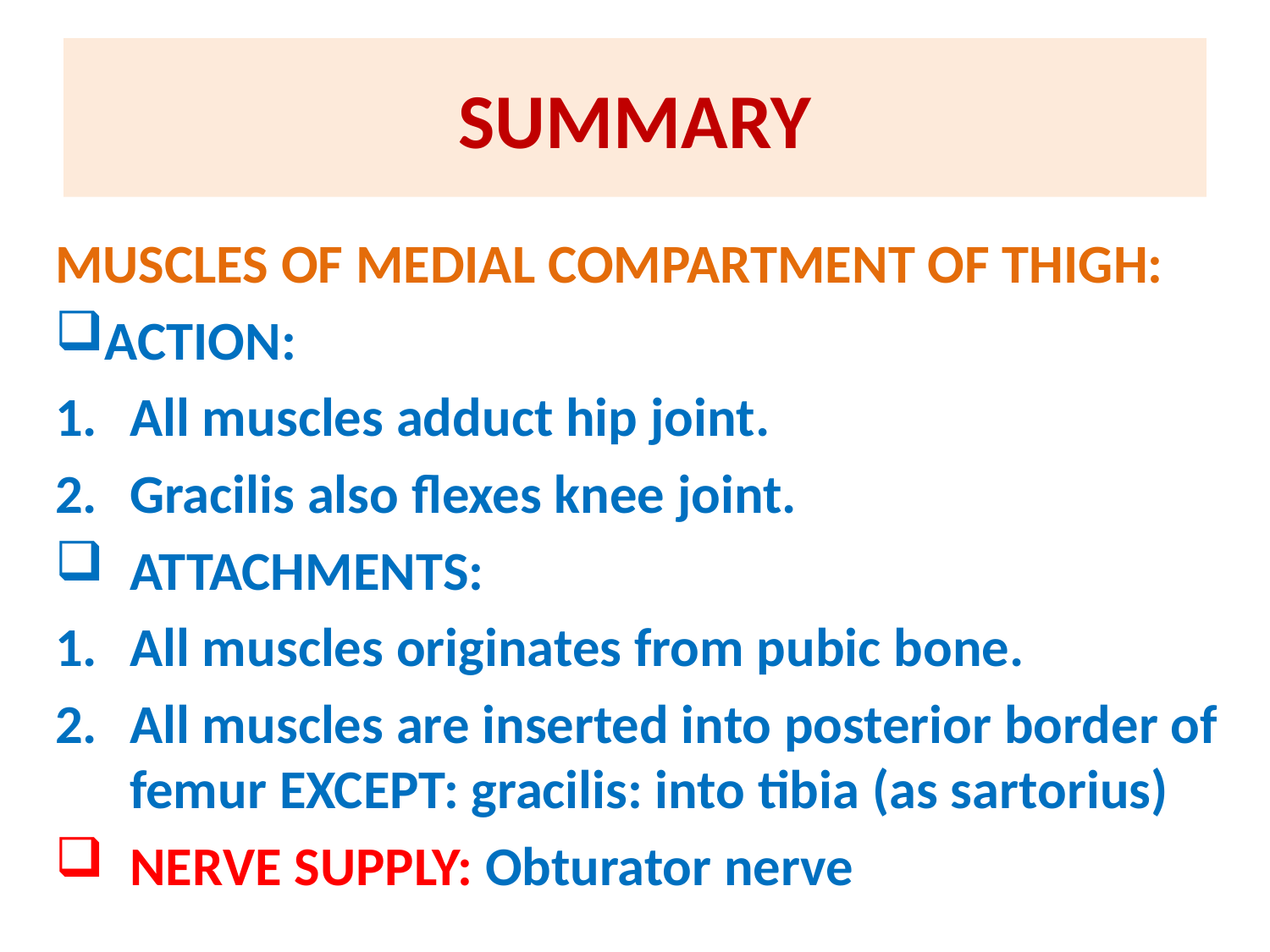

# SUMMARY
MUSCLES OF MEDIAL COMPARTMENT OF THIGH:
ACTION:
All muscles adduct hip joint.
Gracilis also flexes knee joint.
ATTACHMENTS:
All muscles originates from pubic bone.
All muscles are inserted into posterior border of femur EXCEPT: gracilis: into tibia (as sartorius)
NERVE SUPPLY: Obturator nerve